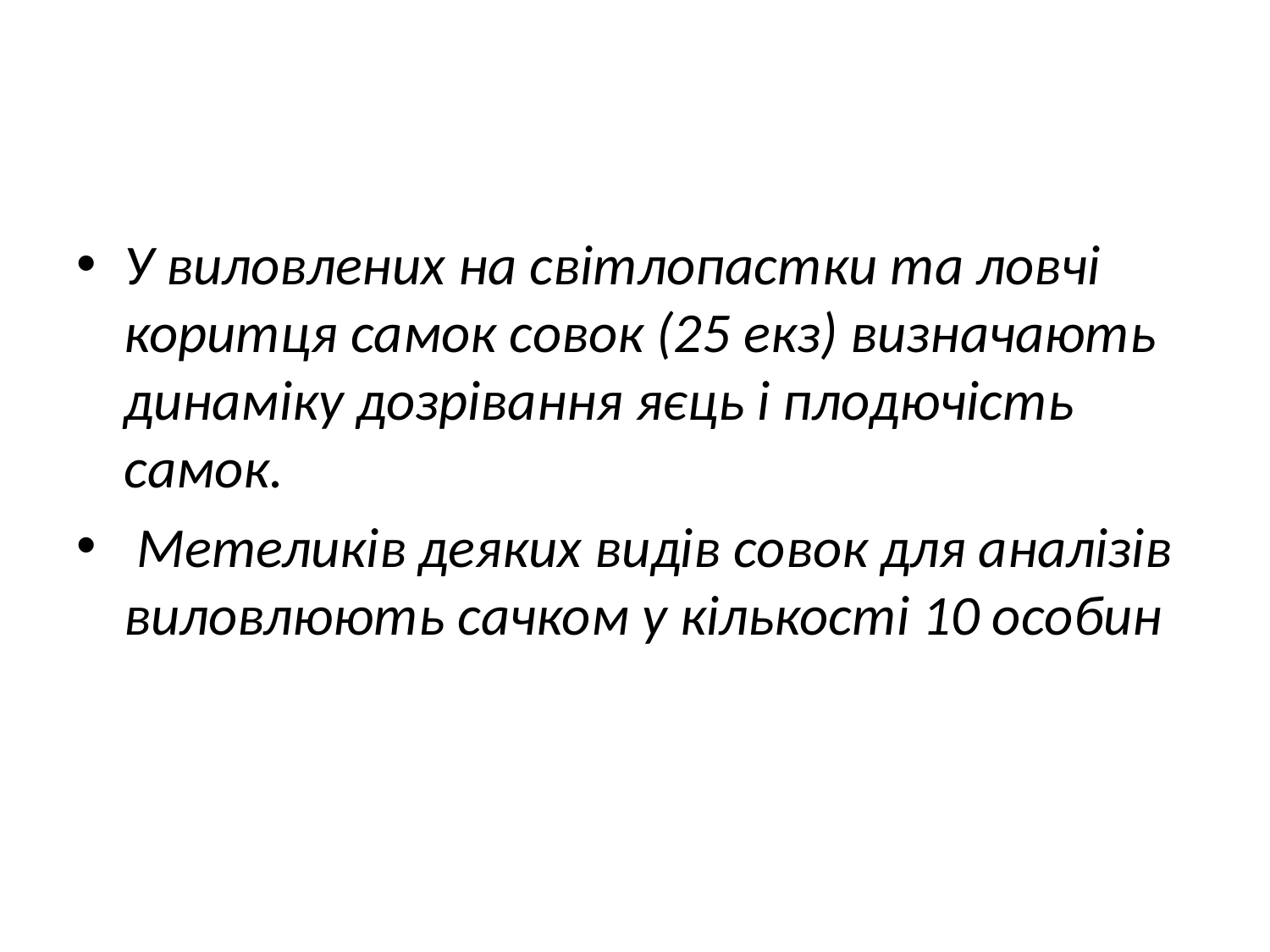

#
У виловлених на світлопастки та ловчі коритця самок совок (25 екз) визначають динаміку дозрівання яєць і плодючість самок.
 Метеликів деяких видів совок для аналізів виловлюють сачком у кількості 10 особин